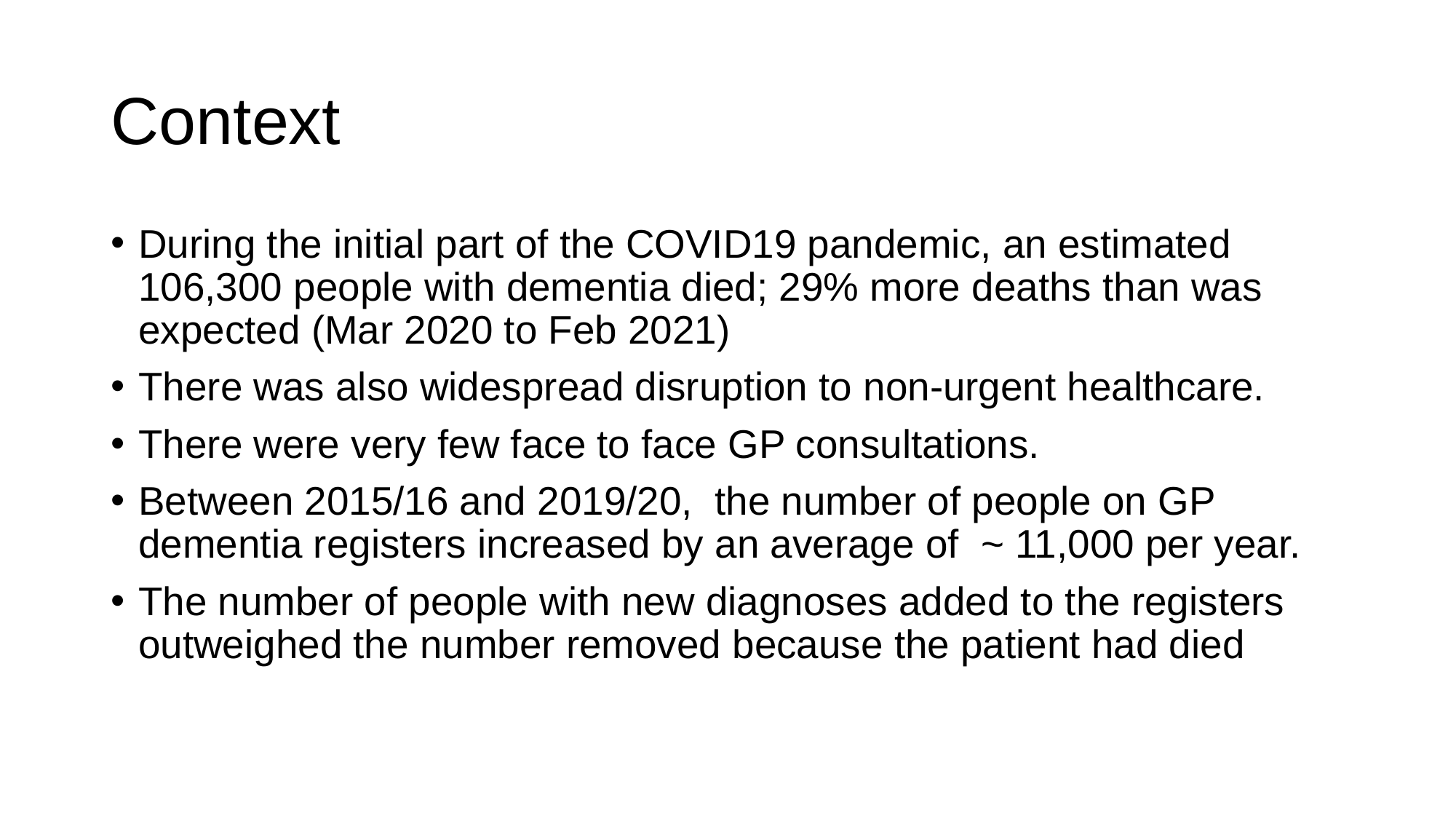

# Context
During the initial part of the COVID19 pandemic, an estimated 106,300 people with dementia died; 29% more deaths than was expected (Mar 2020 to Feb 2021)
There was also widespread disruption to non-urgent healthcare.
There were very few face to face GP consultations.
Between 2015/16 and 2019/20,  the number of people on GP dementia registers increased by an average of  ~ 11,000 per year.
The number of people with new diagnoses added to the registers outweighed the number removed because the patient had died